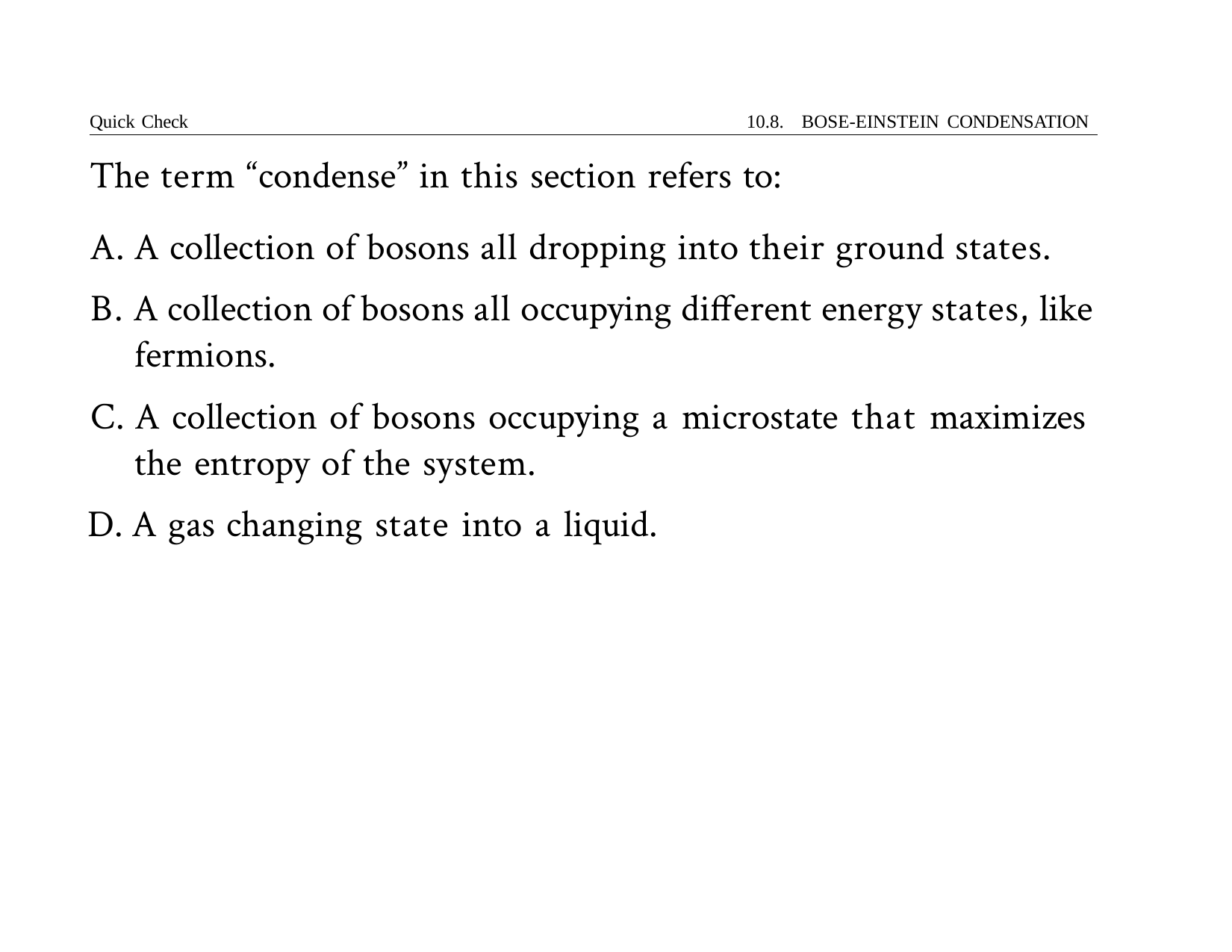

Quick Check	10.8.  BOSE-EINSTEIN CONDENSATION

# The term “condense” in this section refers to:
A. A collection of bosons all dropping into their ground states.
B. A collection of bosons all occupying different energy states, like fermions.
C. A collection of bosons occupying a microstate that maximizes the entropy of the system.
D. A gas changing state into a liquid.